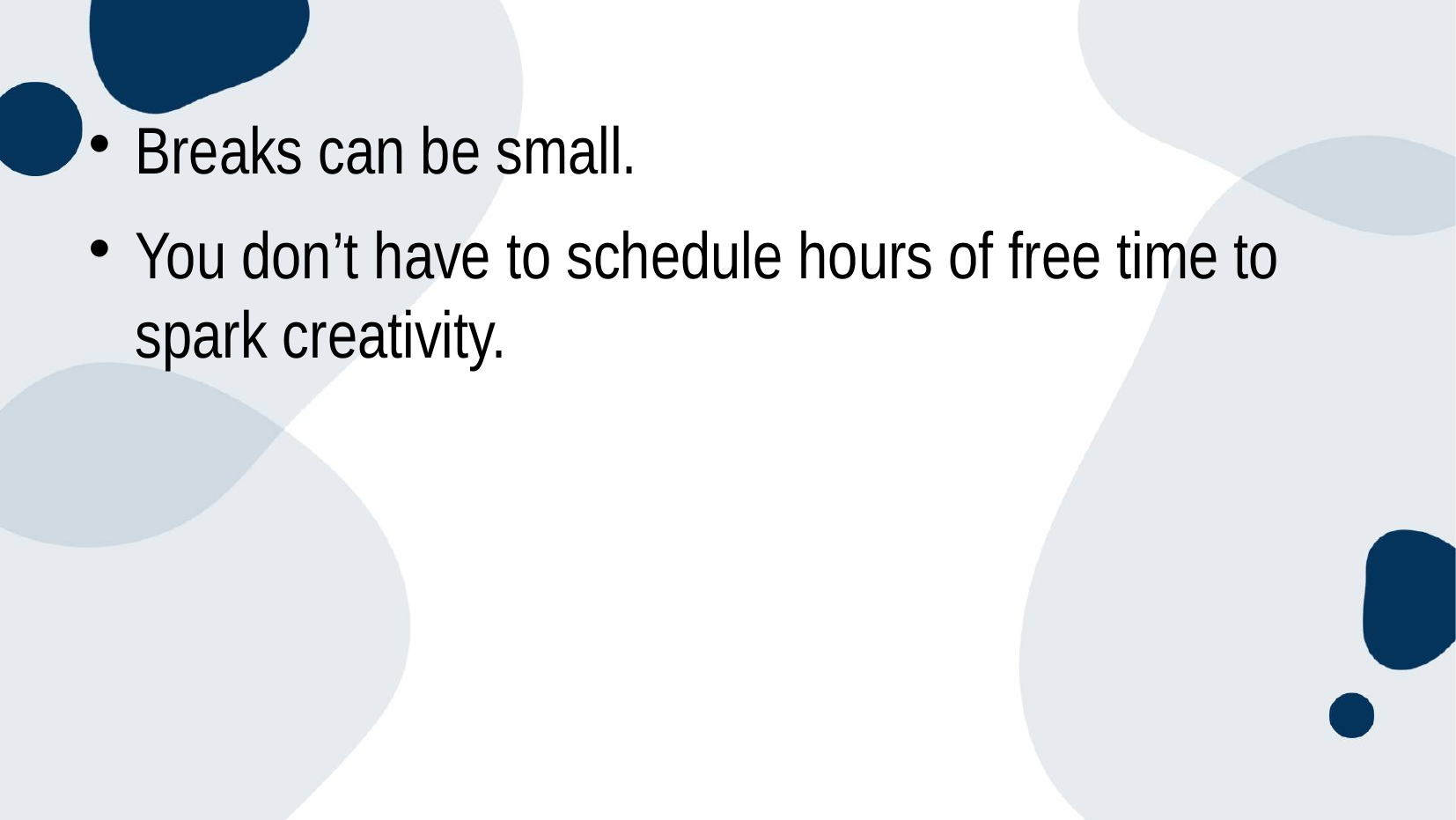

Breaks can be small.
You don’t have to schedule hours of free time to spark creativity.